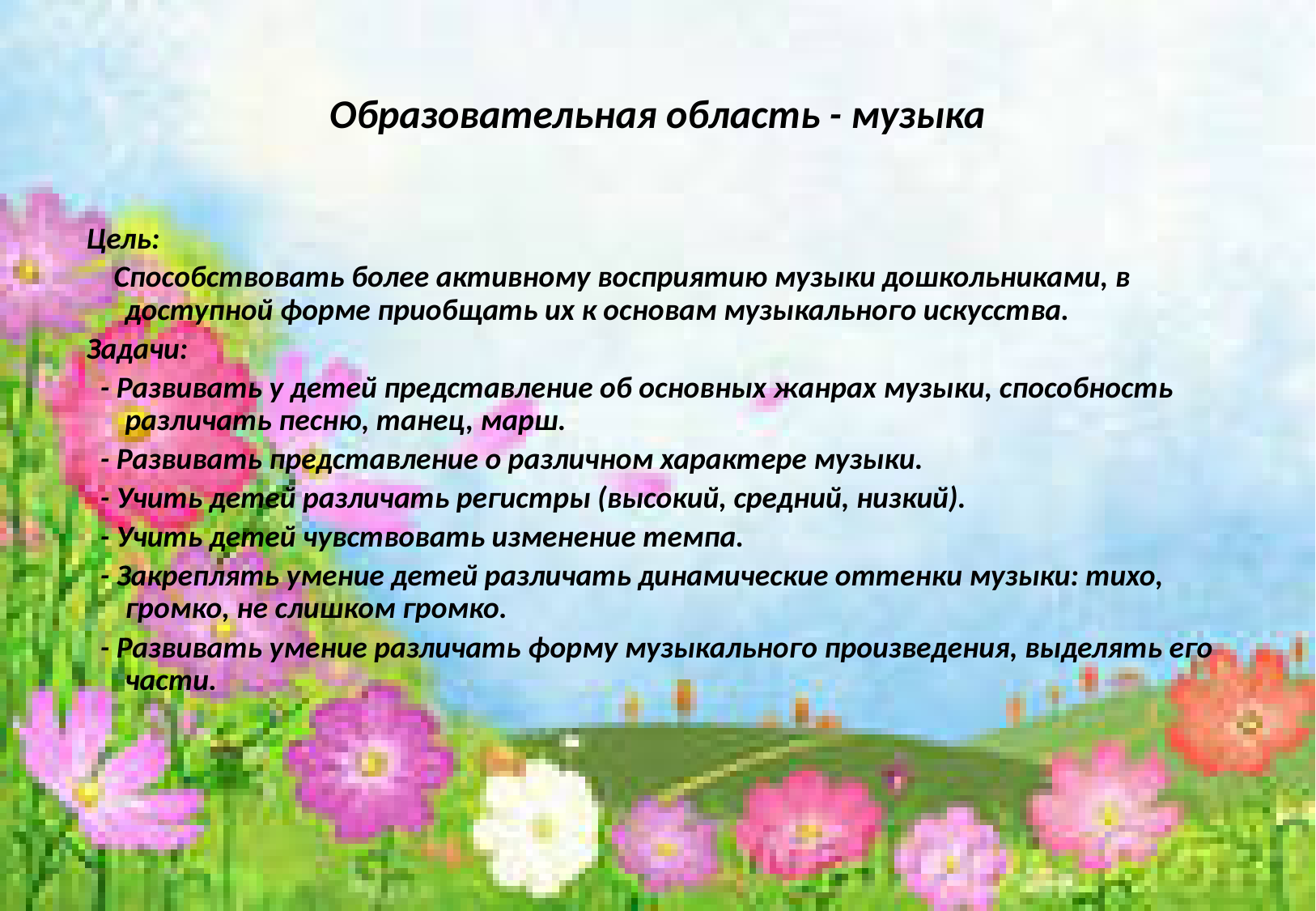

# Образовательная область - музыка
 Цель:
     Способствовать более активному восприятию музыки дошкольниками, в доступной форме приобщать их к основам музыкального искусства.
 Задачи:
   - Развивать у детей представление об основных жанрах музыки, способность различать песню, танец, марш.
   - Развивать представление о различном характере музыки.
   - Учить детей различать регистры (высокий, средний, низкий).
   - Учить детей чувствовать изменение темпа.
   - Закреплять умение детей различать динамические оттенки музыки: тихо, громко, не слишком громко.
   - Развивать умение различать форму музыкального произведения, выделять его части.